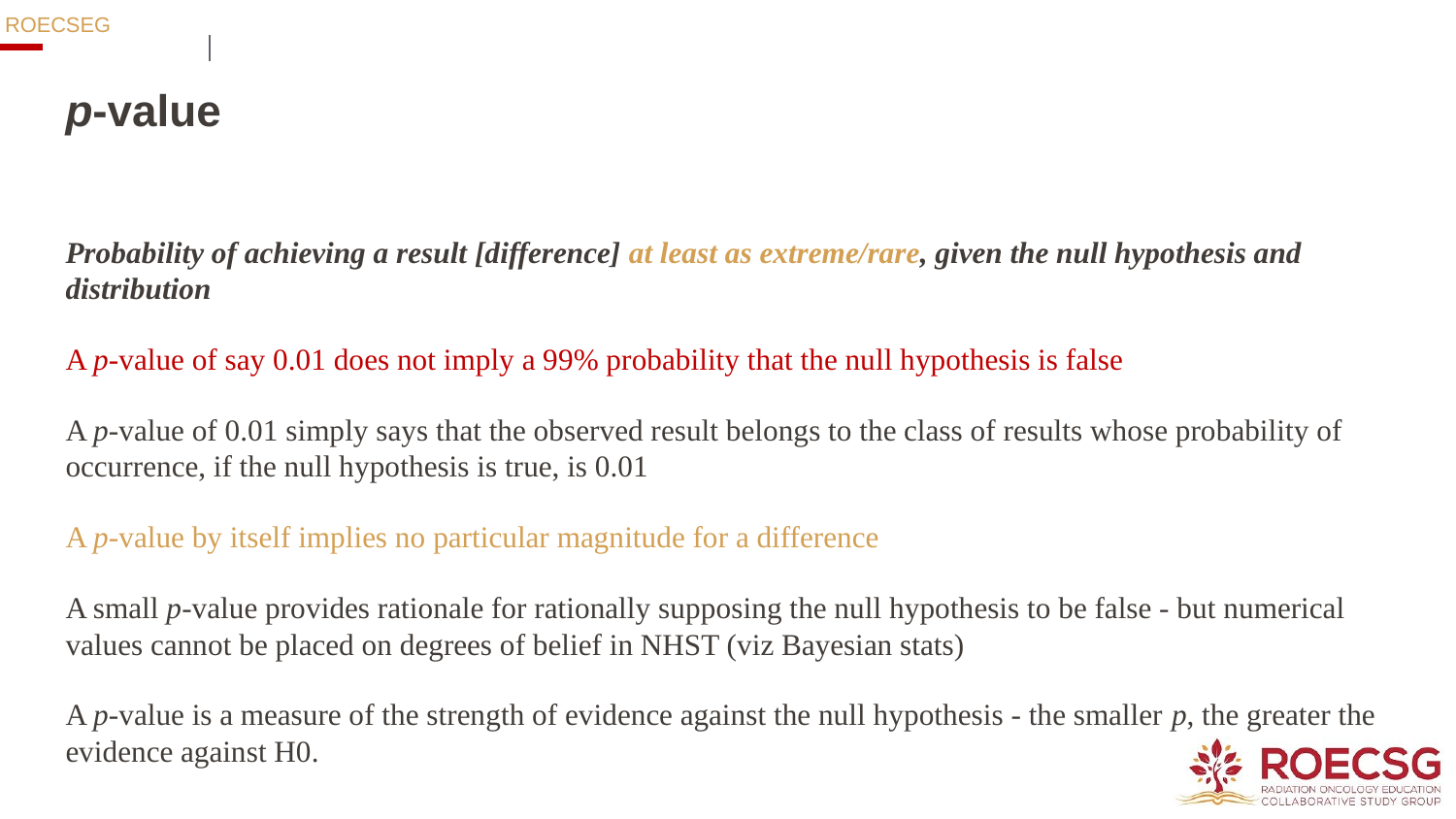

# p-value
Probability of achieving a result [difference] at least as extreme/rare, given the null hypothesis and distribution
A p-value of say 0.01 does not imply a 99% probability that the null hypothesis is false
A p-value of 0.01 simply says that the observed result belongs to the class of results whose probability of occurrence, if the null hypothesis is true, is 0.01
A p-value by itself implies no particular magnitude for a difference
A small p-value provides rationale for rationally supposing the null hypothesis to be false - but numerical values cannot be placed on degrees of belief in NHST (viz Bayesian stats)
A p-value is a measure of the strength of evidence against the null hypothesis - the smaller p, the greater the evidence against H0.